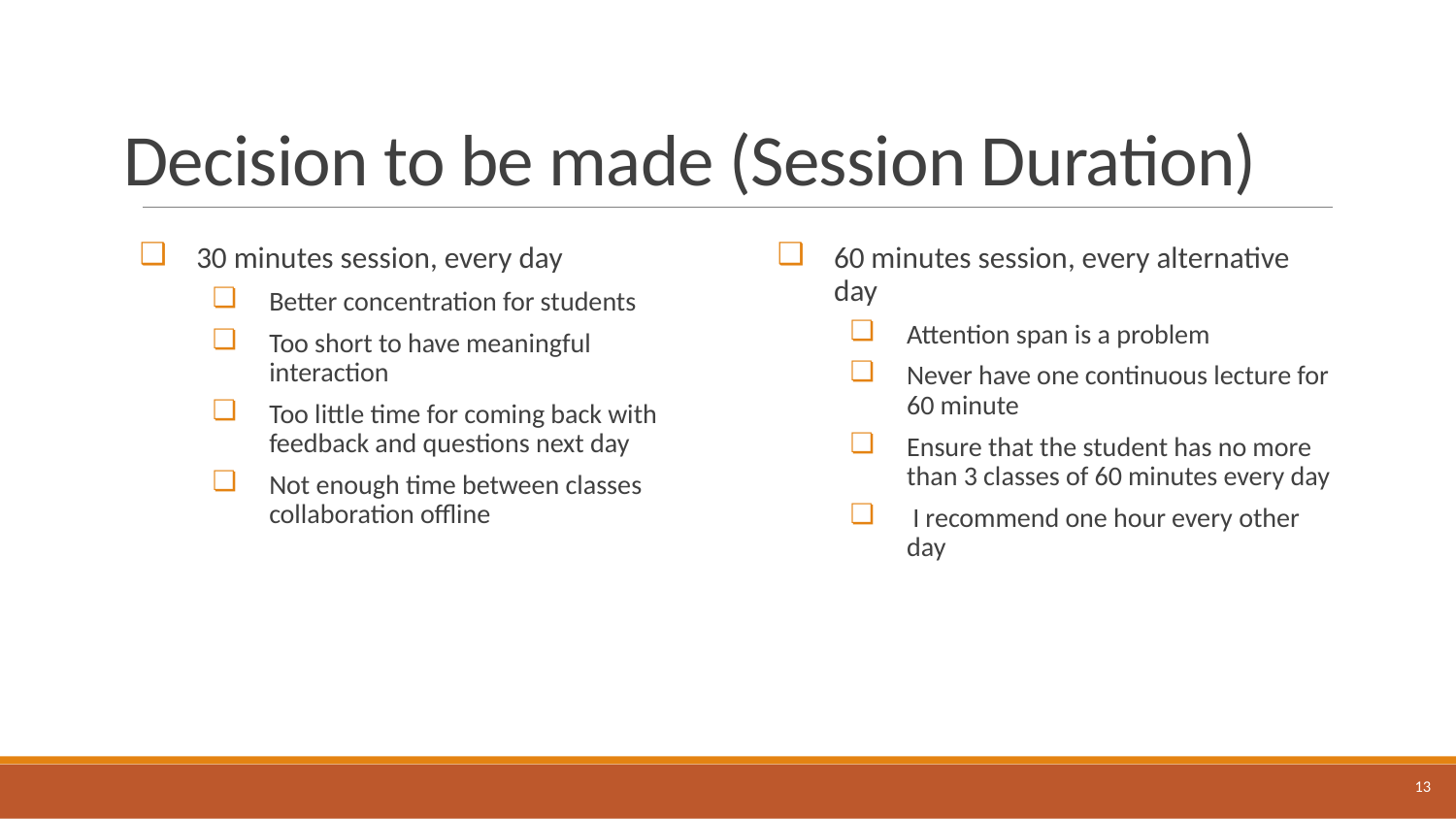

# Decision to be made (Session Duration)
30 minutes session, every day
Better concentration for students
Too short to have meaningful interaction
Too little time for coming back with feedback and questions next day
Not enough time between classes collaboration offline
60 minutes session, every alternative day
Attention span is a problem
Never have one continuous lecture for 60 minute
Ensure that the student has no more than 3 classes of 60 minutes every day
 I recommend one hour every other day
13